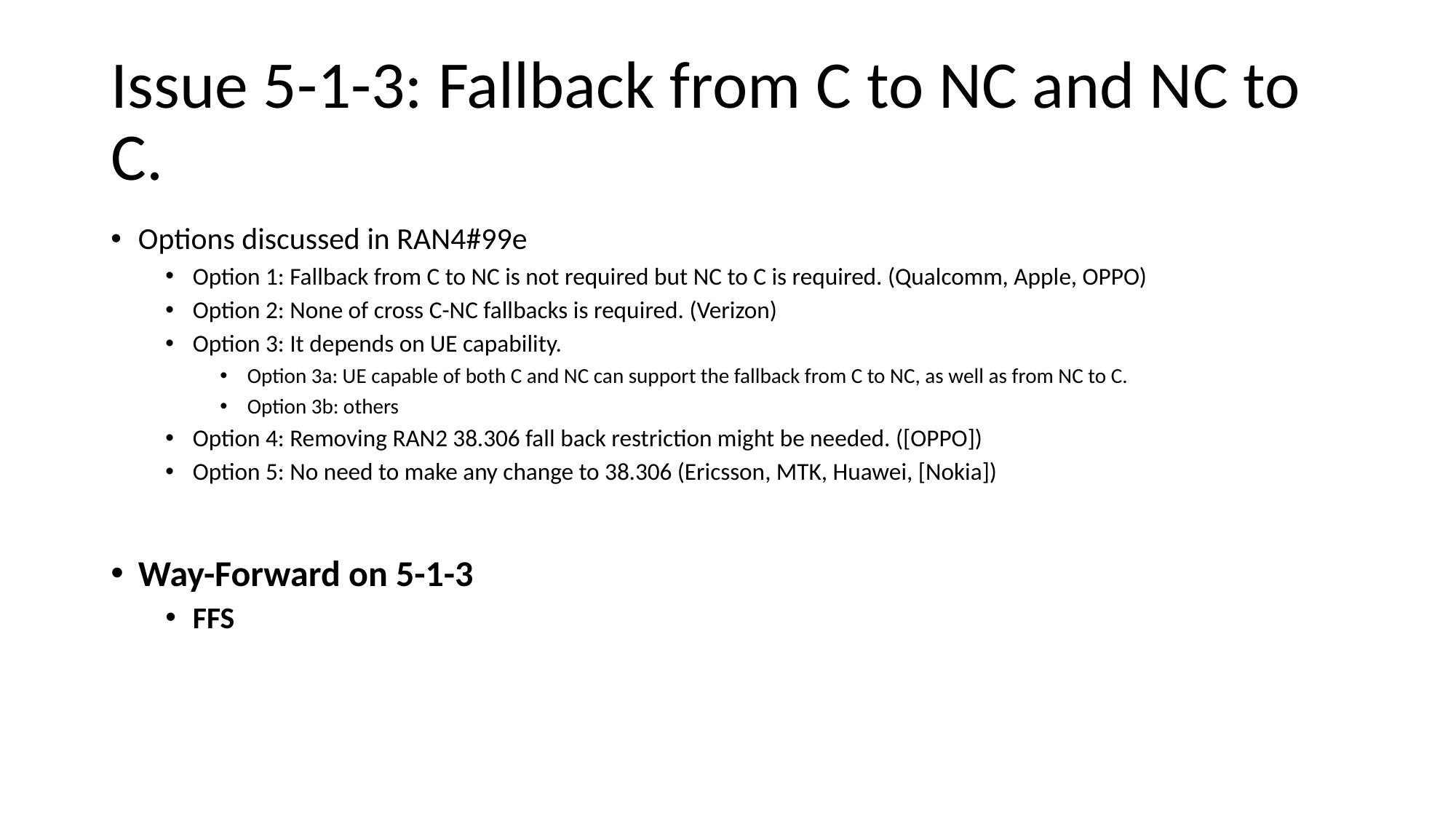

# Issue 5-1-3: Fallback from C to NC and NC to C.
Options discussed in RAN4#99e
Option 1: Fallback from C to NC is not required but NC to C is required. (Qualcomm, Apple, OPPO)
Option 2: None of cross C-NC fallbacks is required. (Verizon)
Option 3: It depends on UE capability.
Option 3a: UE capable of both C and NC can support the fallback from C to NC, as well as from NC to C.
Option 3b: others
Option 4: Removing RAN2 38.306 fall back restriction might be needed. ([OPPO])
Option 5: No need to make any change to 38.306 (Ericsson, MTK, Huawei, [Nokia])

Way-Forward on 5-1-3
FFS